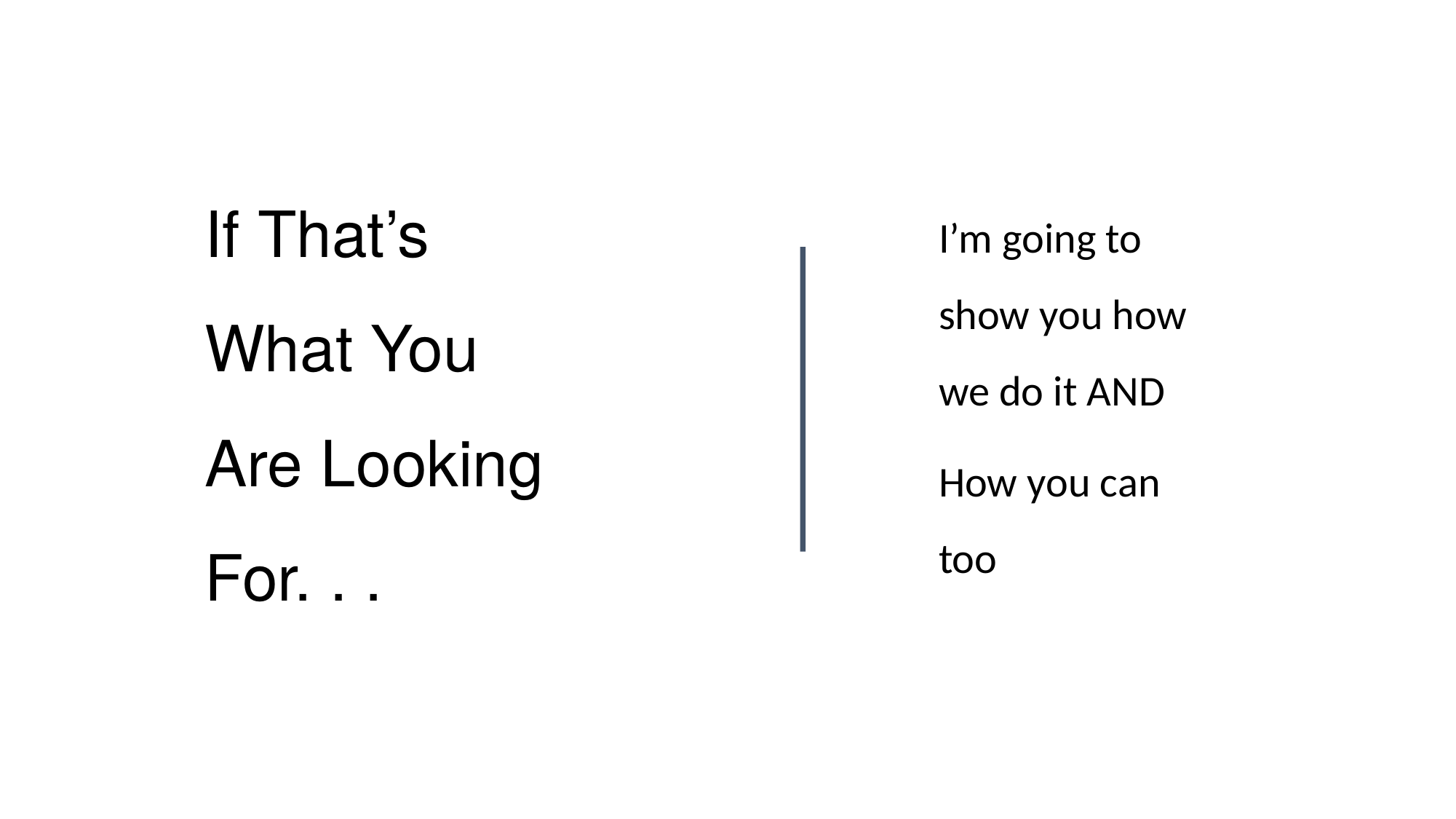

# If That’s What You Are Looking For. . .
I’m going to show you how we do it AND
How you can too